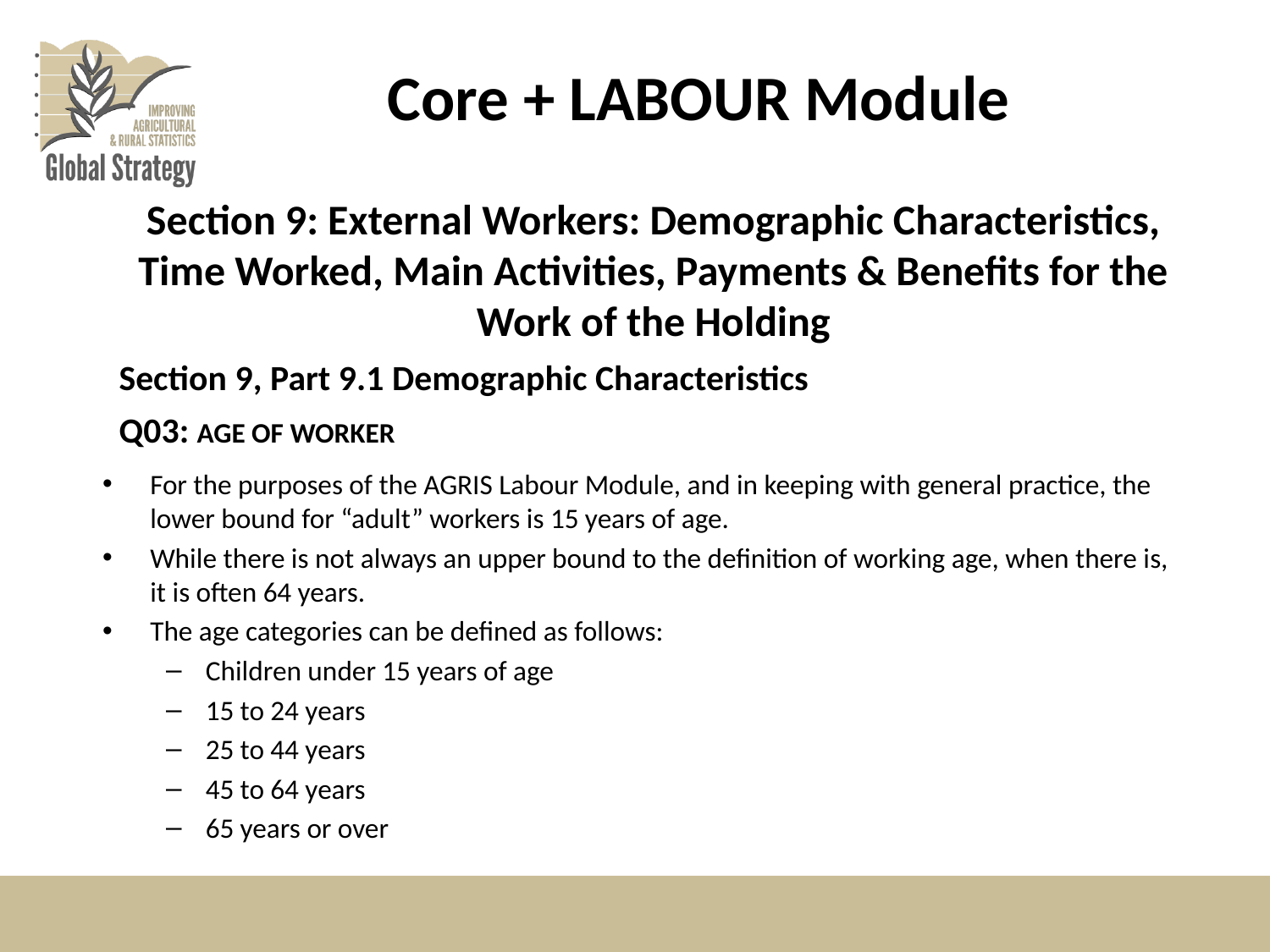

# Core + LABOUR Module
Section 9: External Workers: Demographic Characteristics, Time Worked, Main Activities, Payments & Benefits for the Work of the Holding
Section 9, Part 9.1 Demographic Characteristics
Q03: AGE OF WORKER
For the purposes of the AGRIS Labour Module, and in keeping with general practice, the lower bound for “adult” workers is 15 years of age.
While there is not always an upper bound to the definition of working age, when there is, it is often 64 years.
The age categories can be defined as follows:
Children under 15 years of age
15 to 24 years
25 to 44 years
45 to 64 years
65 years or over